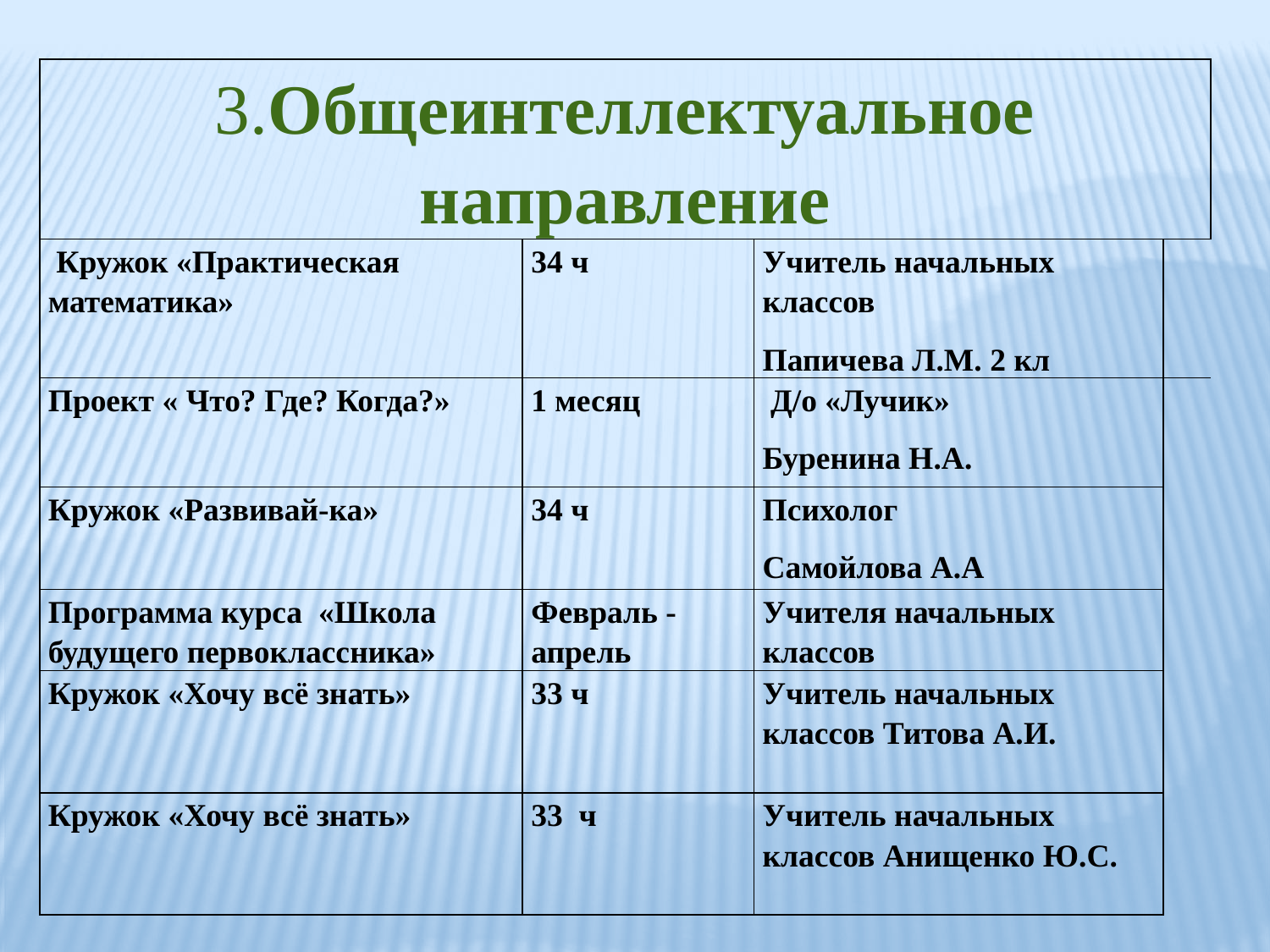

| 3.Общеинтеллектуальное направление |  |  |  |
| --- | --- | --- | --- |
| Кружок «Практическая математика» | 34 ч | Учитель начальных классов Папичева Л.М. 2 кл |  |
| Проект « Что? Где? Когда?» | 1 месяц | Д/о «Лучик» Буренина Н.А. |  |
| Кружок «Развивай-ка» | 34 ч | Психолог Самойлова А.А |  |
| Программа курса «Школа будущего первоклассника» | Февраль - апрель | Учителя начальных классов |  |
| Кружок «Хочу всё знать» | 33 ч | Учитель начальных классов Титова А.И. |  |
| Кружок «Хочу всё знать» | 33 ч | Учитель начальных классов Анищенко Ю.С. |  |